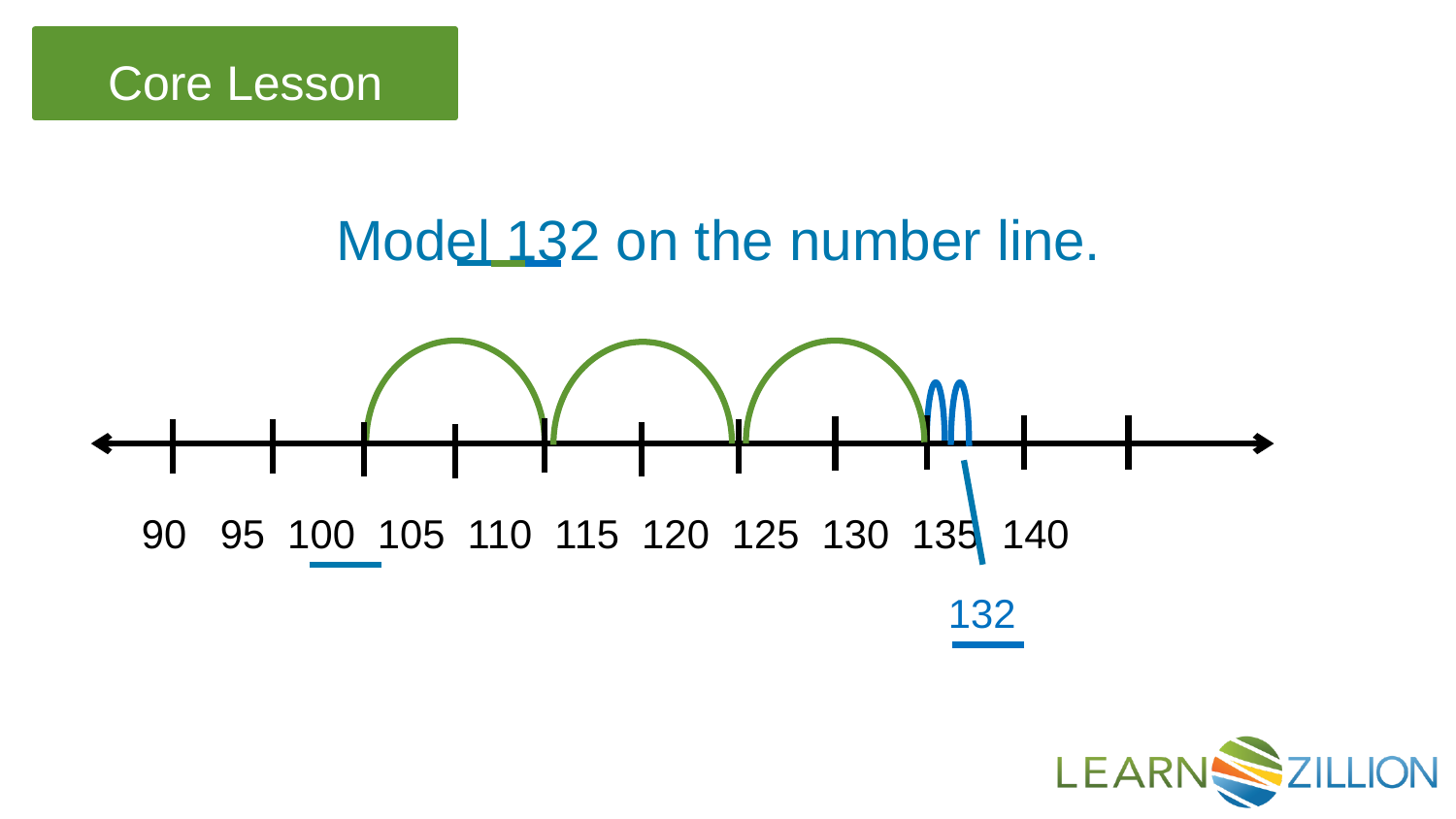

Model 132 on the number line.

90   95  100  105  110  115  120  125  130  135  140
132